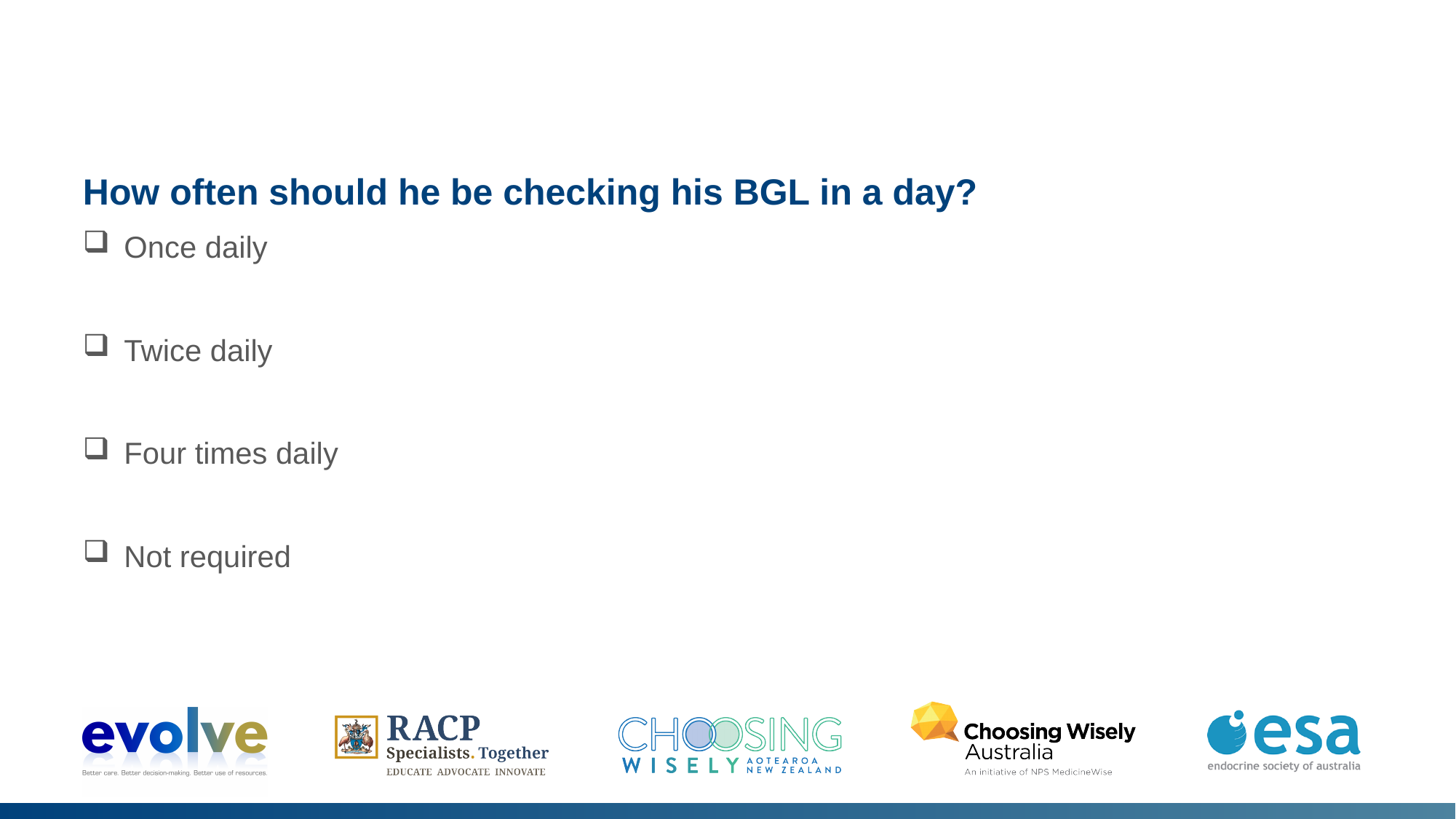

How often should he be checking his BGL in a day?
Once daily

Twice daily

Four times daily

Not required